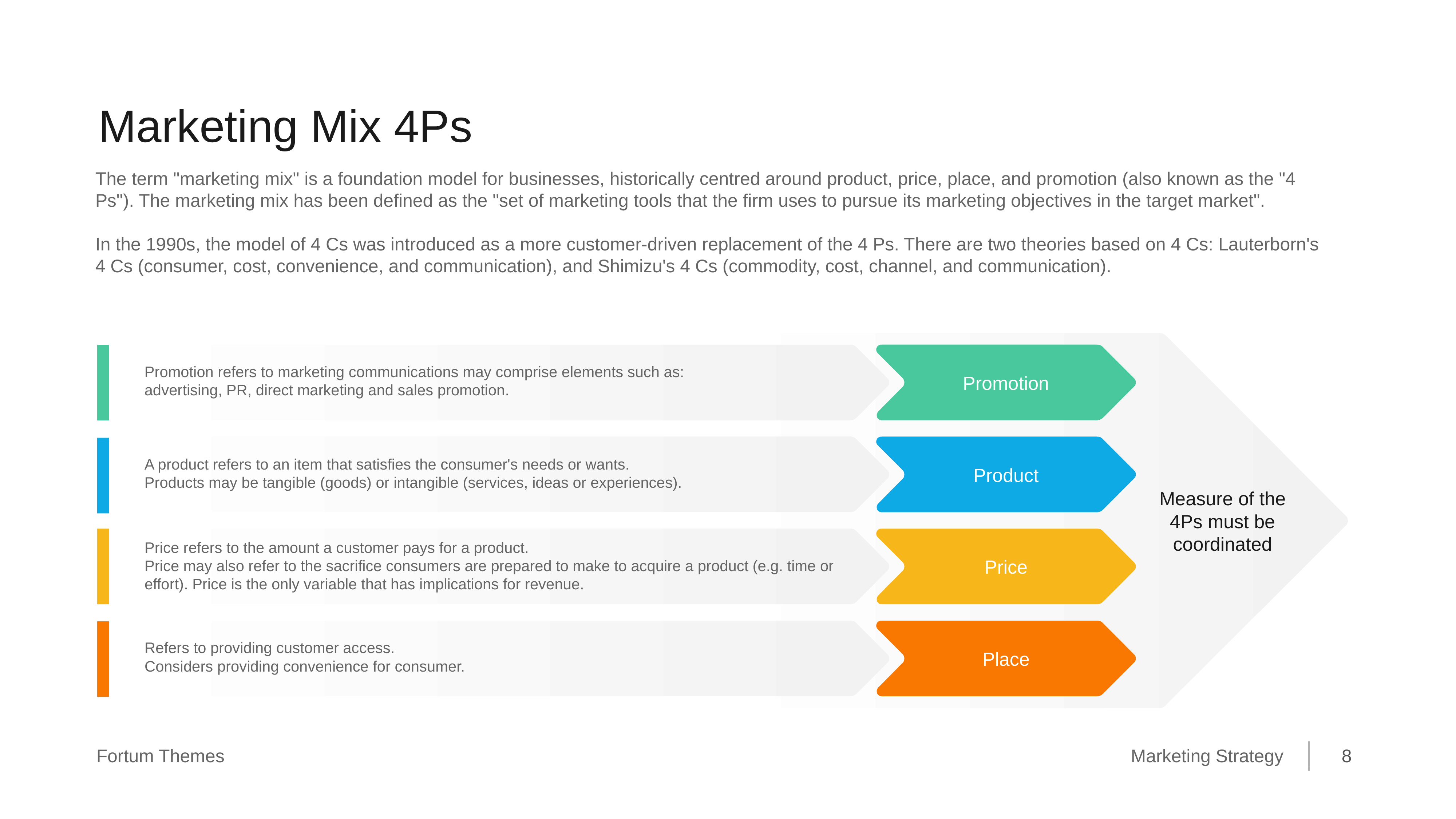

Marketing Mix 4Ps
The term "marketing mix" is a foundation model for businesses, historically centred around product, price, place, and promotion (also known as the "4 Ps"). The marketing mix has been defined as the "set of marketing tools that the firm uses to pursue its marketing objectives in the target market".

In the 1990s, the model of 4 Cs was introduced as a more customer-driven replacement of the 4 Ps. There are two theories based on 4 Cs: Lauterborn's 4 Cs (consumer, cost, convenience, and communication), and Shimizu's 4 Cs (commodity, cost, channel, and communication).

Promotion refers to marketing communications may comprise elements such as: advertising, PR, direct marketing and sales promotion.
Promotion

A product refers to an item that satisfies the consumer's needs or wants.
Products may be tangible (goods) or intangible (services, ideas or experiences).
Product
Measure of the 4Ps must be coordinated

Price refers to the amount a customer pays for a product.
Price may also refer to the sacrifice consumers are prepared to make to acquire a product (e.g. time or effort). Price is the only variable that has implications for revenue.
Price

Refers to providing customer access.
Considers providing convenience for consumer.
Place
8